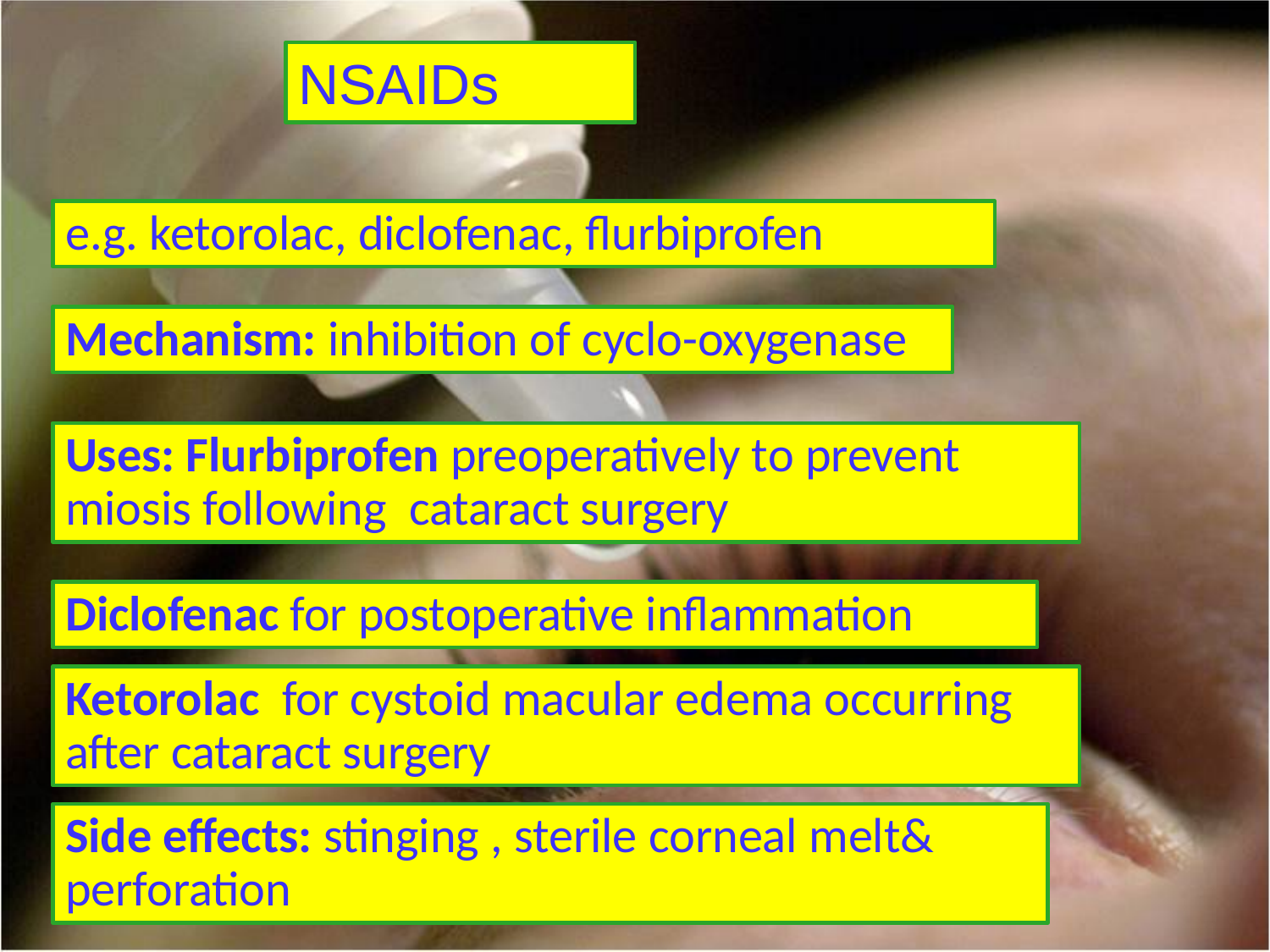

NSAIDs
e.g. ketorolac, diclofenac, flurbiprofen
Mechanism: inhibition of cyclo-oxygenase
Uses: Flurbiprofen preoperatively to prevent miosis following  cataract surgery
Diclofenac for postoperative inflammation
Ketorolac  for cystoid macular edema occurring after cataract surgery
Side effects: stinging , sterile corneal melt& perforation